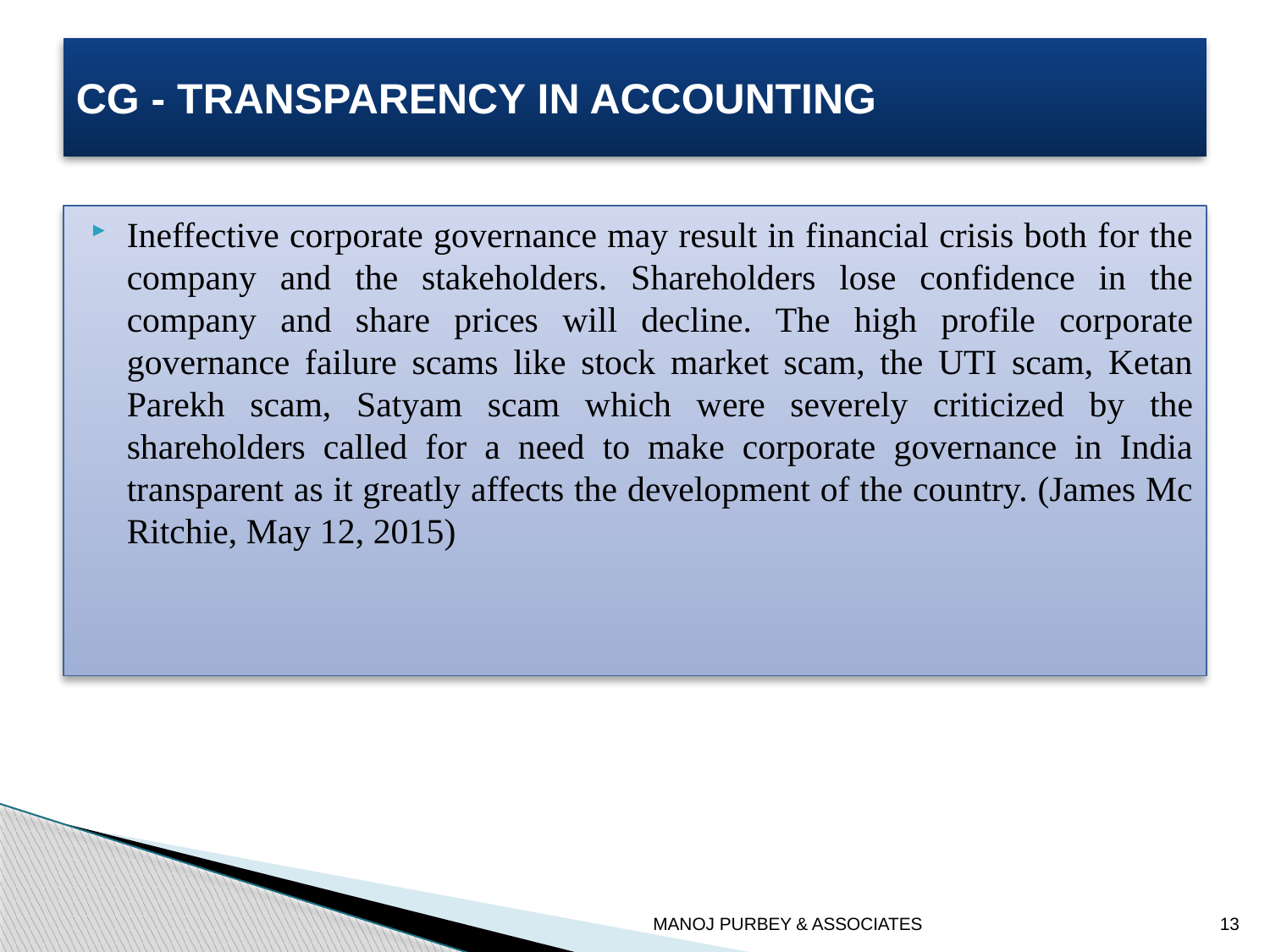

# CG - TRANSPARENCY IN ACCOUNTING
Ineffective corporate governance may result in financial crisis both for the company and the stakeholders. Shareholders lose confidence in the company and share prices will decline. The high profile corporate governance failure scams like stock market scam, the UTI scam, Ketan Parekh scam, Satyam scam which were severely criticized by the shareholders called for a need to make corporate governance in India transparent as it greatly affects the development of the country. (James Mc Ritchie, May 12, 2015)

MANOJ PURBEY & ASSOCIATES
13